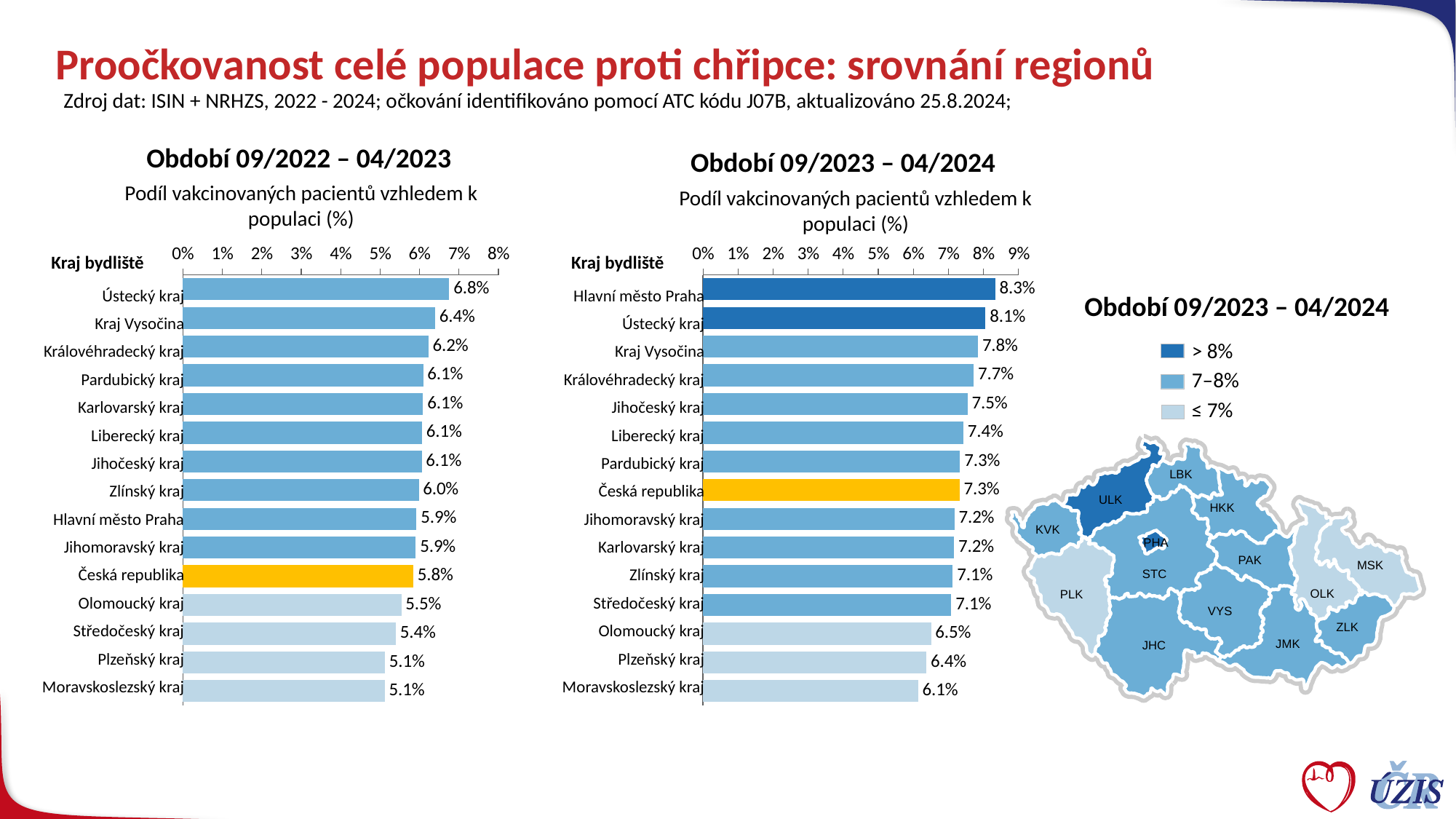

# Proočkovanost celé populace proti chřipce: srovnání regionů
Zdroj dat: ISIN + NRHZS, 2022 - 2024; očkování identifikováno pomocí ATC kódu J07B, aktualizováno 25.8.2024;
Období 09/2022 – 04/2023
Období 09/2023 – 04/2024
Podíl vakcinovaných pacientů vzhledem k populaci (%)
Podíl vakcinovaných pacientů vzhledem k populaci (%)

### Chart

| Category | vyskyt |
|---|---|
| Ústecký kraj | 0.067542165382 |
| Kraj Vysočina | 0.063930595189 |
| Královéhradecký kraj | 0.062229522013 |
| Pardubický kraj | 0.060929228895 |
| Karlovarský kraj | 0.060893407585 |
| Liberecký kraj | 0.060628660861 |
| Jihočeský kraj | 0.060548548757 |
| Zlínský kraj | 0.059829707629 |
| Hlavní město Praha | 0.059247373143 |
| Jihomoravský kraj | 0.059069175156 |
| Česká republika | 0.058407601586 |
| Olomoucký kraj | 0.055417678323 |
| Středočeský kraj | 0.054011036612 |
| Plzeňský kraj | 0.051272902667 |
| Moravskoslezský kraj | 0.051164436643 |

### Chart

| Category | vyskyt |
|---|---|
| Hlavní město Praha | 0.083343202872 |
| Ústecký kraj | 0.080592330328 |
| Kraj Vysočina | 0.078430766854 |
| Královéhradecký kraj | 0.077217124009 |
| Jihočeský kraj | 0.075460080518 |
| Liberecký kraj | 0.074286487637 |
| Pardubický kraj | 0.073322527141 |
| Česká republika | 0.073175723621 |
| Jihomoravský kraj | 0.071703339476 |
| Karlovarský kraj | 0.071621983414 |
| Zlínský kraj | 0.07124998278 |
| Středočeský kraj | 0.070835336621 |
| Olomoucký kraj | 0.06505663144 |
| Plzeňský kraj | 0.06372294880400001 |
| Moravskoslezský kraj | 0.061373826525 |
Kraj bydliště
Kraj bydliště
| Ústecký kraj |
| --- |
| Kraj Vysočina |
| Královéhradecký kraj |
| Pardubický kraj |
| Karlovarský kraj |
| Liberecký kraj |
| Jihočeský kraj |
| Zlínský kraj |
| Hlavní město Praha |
| Jihomoravský kraj |
| Česká republika |
| Olomoucký kraj |
| Středočeský kraj |
| Plzeňský kraj |
| Moravskoslezský kraj |
| Hlavní město Praha |
| --- |
| Ústecký kraj |
| Kraj Vysočina |
| Královéhradecký kraj |
| Jihočeský kraj |
| Liberecký kraj |
| Pardubický kraj |
| Česká republika |
| Jihomoravský kraj |
| Karlovarský kraj |
| Zlínský kraj |
| Středočeský kraj |
| Olomoucký kraj |
| Plzeňský kraj |
| Moravskoslezský kraj |
Období 09/2023 – 04/2024
> 8%
7–8%
≤ 7%

LBK

ULK

HKK

KVK

PHA

PAK
MSK

STC

OLK
PLK

VYS
ZLK
JMK
JHC